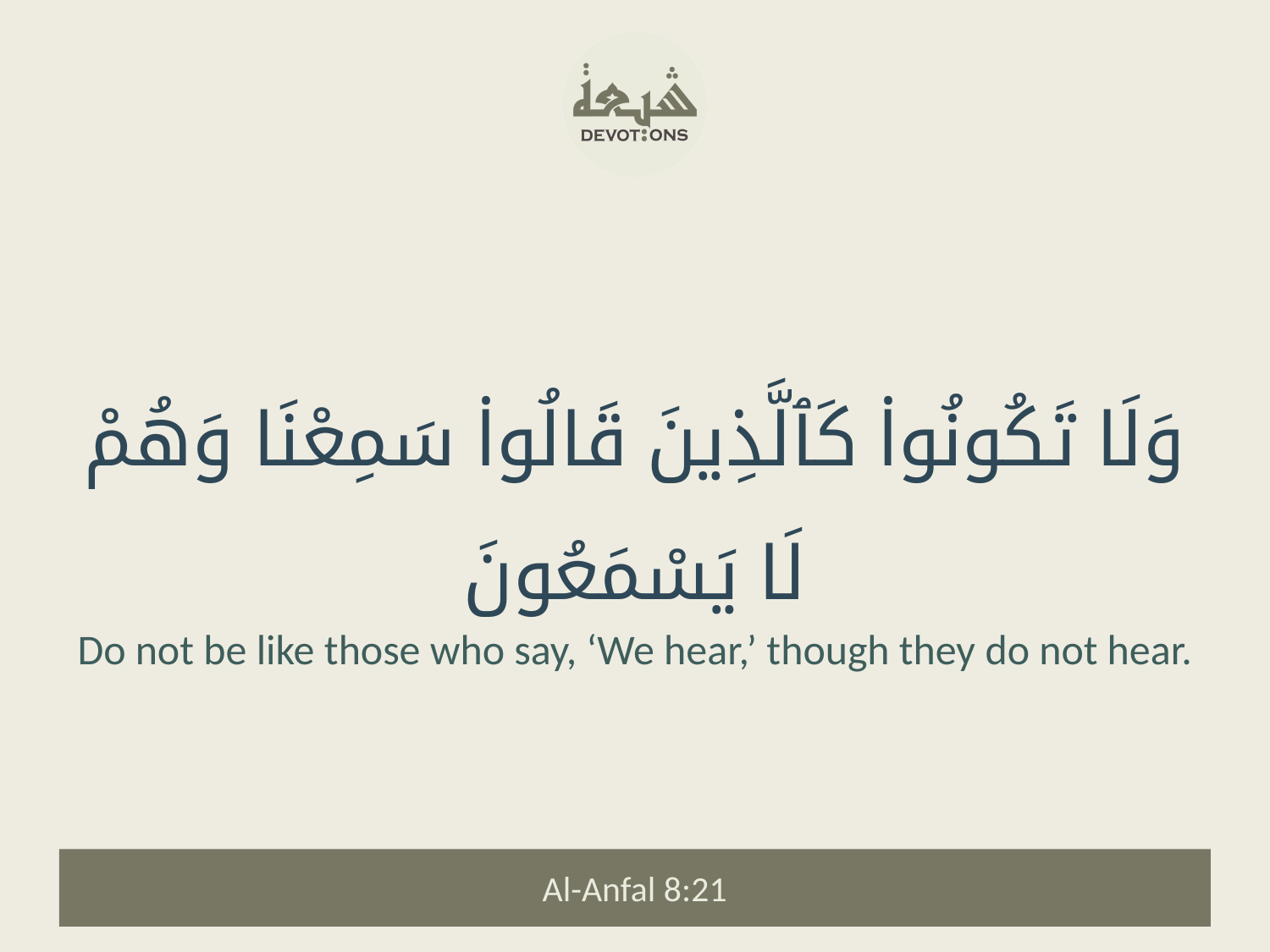

وَلَا تَكُونُوا۟ كَٱلَّذِينَ قَالُوا۟ سَمِعْنَا وَهُمْ لَا يَسْمَعُونَ
Do not be like those who say, ‘We hear,’ though they do not hear.
Al-Anfal 8:21